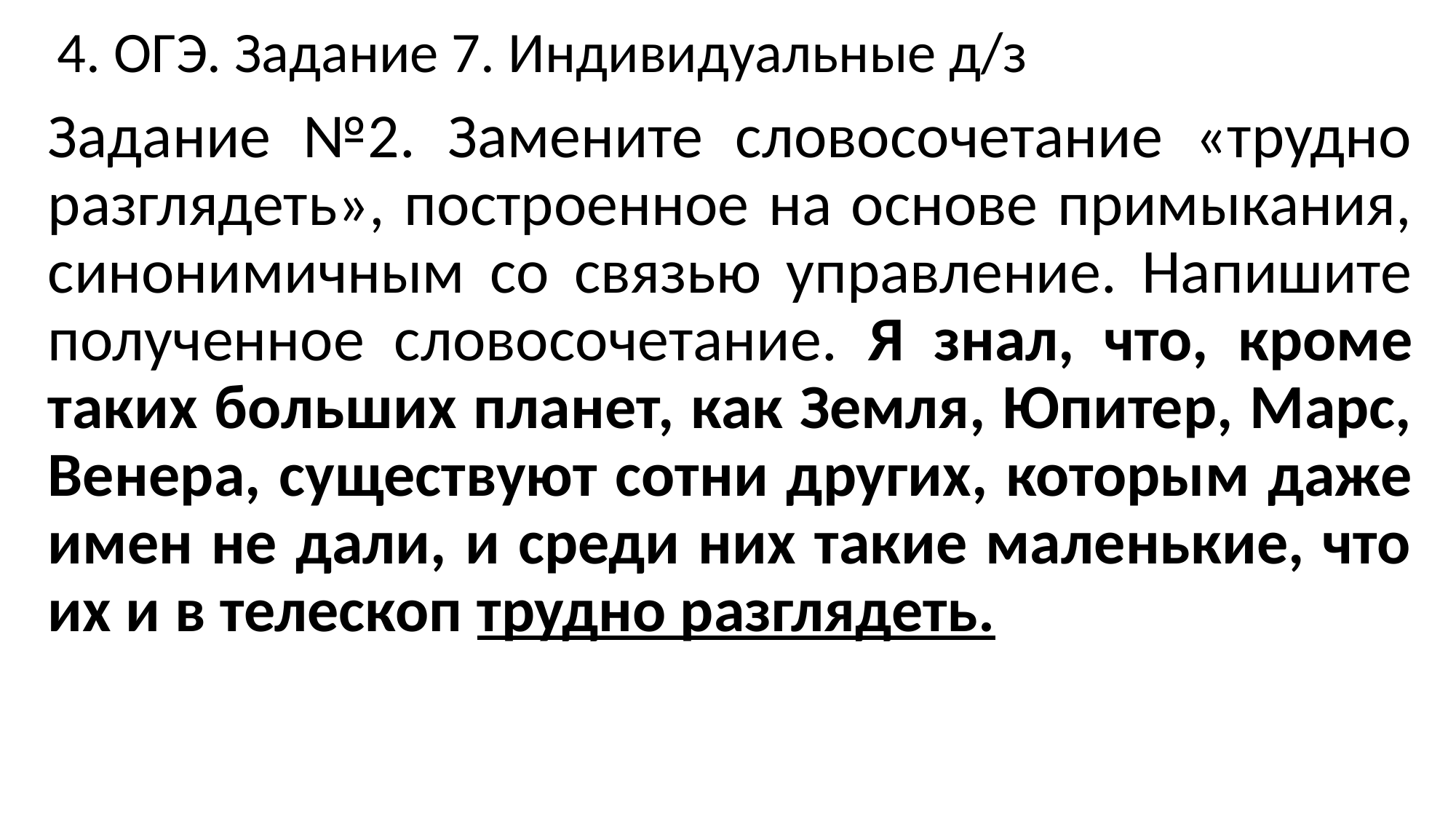

# 4. ОГЭ. Задание 7. Индивидуальные д/з
Задание №2. Замените словосочетание «трудно разглядеть», построенное на основе примыкания, синонимичным со связью управление. Напишите полученное словосочетание. Я знал, что, кроме таких больших планет, как Земля, Юпитер, Марс, Венера, существуют сотни других, которым даже имен не дали, и среди них такие маленькие, что их и в телескоп трудно разглядеть.